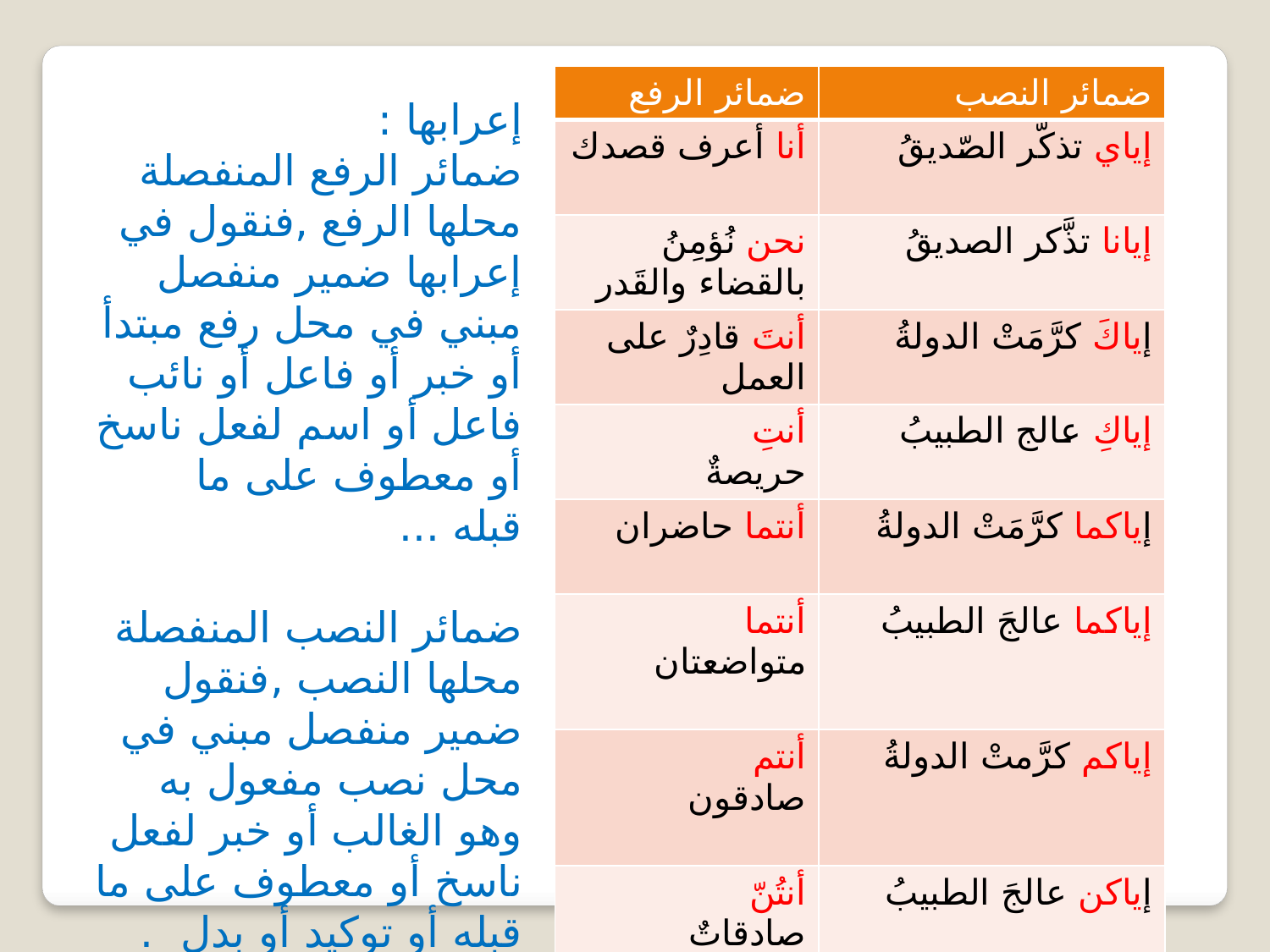

| ضمائر الرفع | ضمائر النصب |
| --- | --- |
| أنا أعرف قصدك | إياي تذكّر الصّديقُ |
| نحن نُؤمِنُ بالقضاء والقَدر | إيانا تذَّكر الصديقُ |
| أنتَ قادِرٌ على العمل | إياكَ كرَّمَتْ الدولةُ |
| أنتِ حريصةٌ | إياكِ عالج الطبيبُ |
| أنتما حاضران | إياكما كرَّمَتْ الدولةُ |
| أنتما متواضعتان | إياكما عالجَ الطبيبُ |
| أنتم صادقون | إياكم كرَّمتْ الدولةُ |
| أنتُنّ صادقاتٌ | إياكن عالجَ الطبيبُ |
| هو طيبٌ | إياهُ استثنيتُ من الدعوة |
| هي كريمة | إياها شكرَ المحسنون |
| هما متعاونان | إياهما استثنيتُ من الدعوة |
| هما متواضعتان | إياهما شكرَ المحسنون |
| هم سعيدون | إياهم استثنيتُ من الدعوة |
| هُنّ عظيماتٌ | إياهن شكرَ المحسنون |
إعرابها :
ضمائر الرفع المنفصلة محلها الرفع ,فنقول في إعرابها ضمير منفصل مبني في محل رفع مبتدأ أو خبر أو فاعل أو نائب فاعل أو اسم لفعل ناسخ أو معطوف على ما قبله ...

ضمائر النصب المنفصلة محلها النصب ,فنقول ضمير منفصل مبني في محل نصب مفعول به وهو الغالب أو خبر لفعل ناسخ أو معطوف على ما قبله أو توكيد أو بدل  .